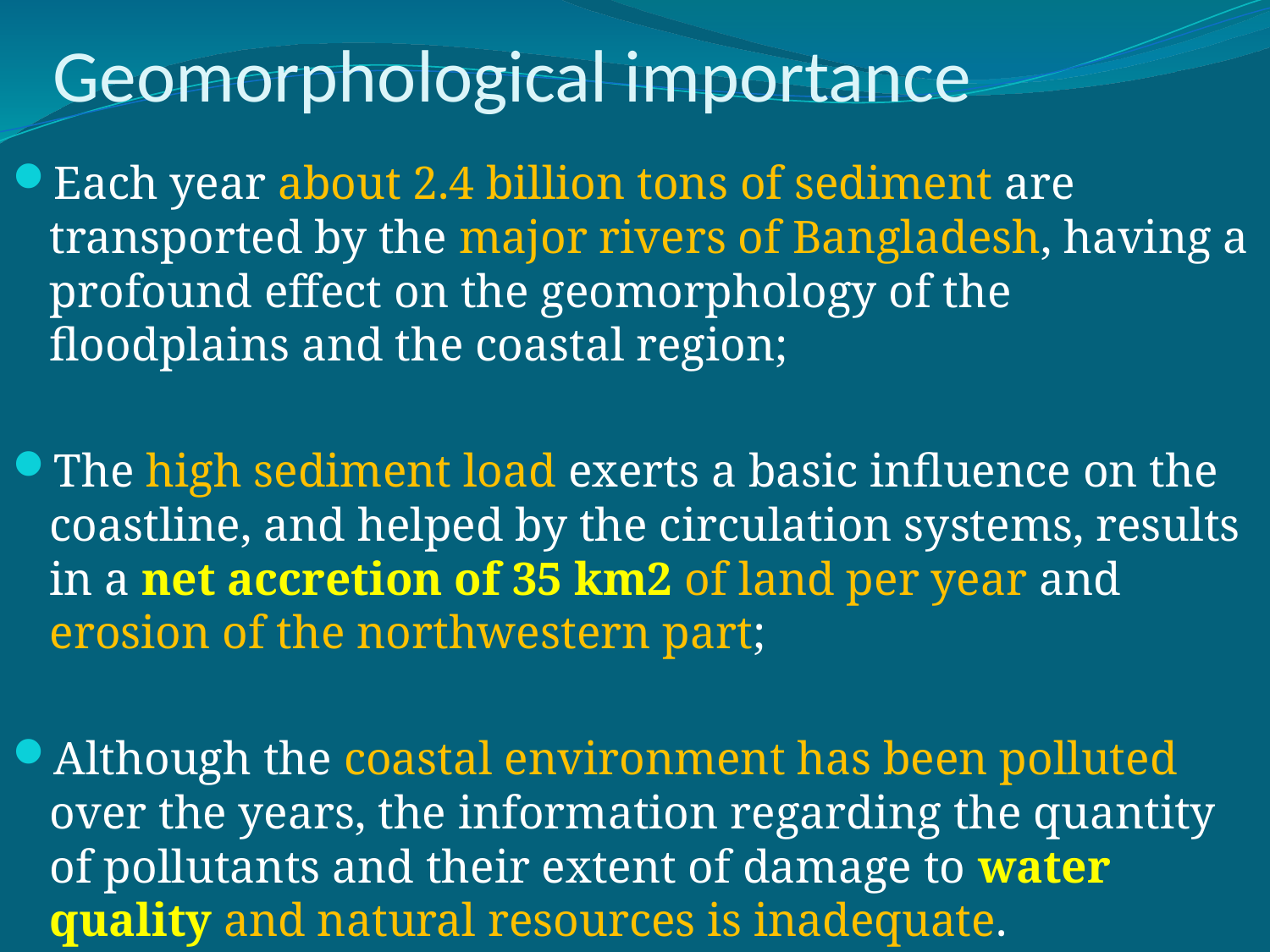

# Geomorphological importance
Each year about 2.4 billion tons of sediment are transported by the major rivers of Bangladesh, having a profound effect on the geomorphology of the floodplains and the coastal region;

The high sediment load exerts a basic influence on the coastline, and helped by the circulation systems, results in a net accretion of 35 km2 of land per year and erosion of the northwestern part;

Although the coastal environment has been polluted over the years, the information regarding the quantity of pollutants and their extent of damage to water quality and natural resources is inadequate.